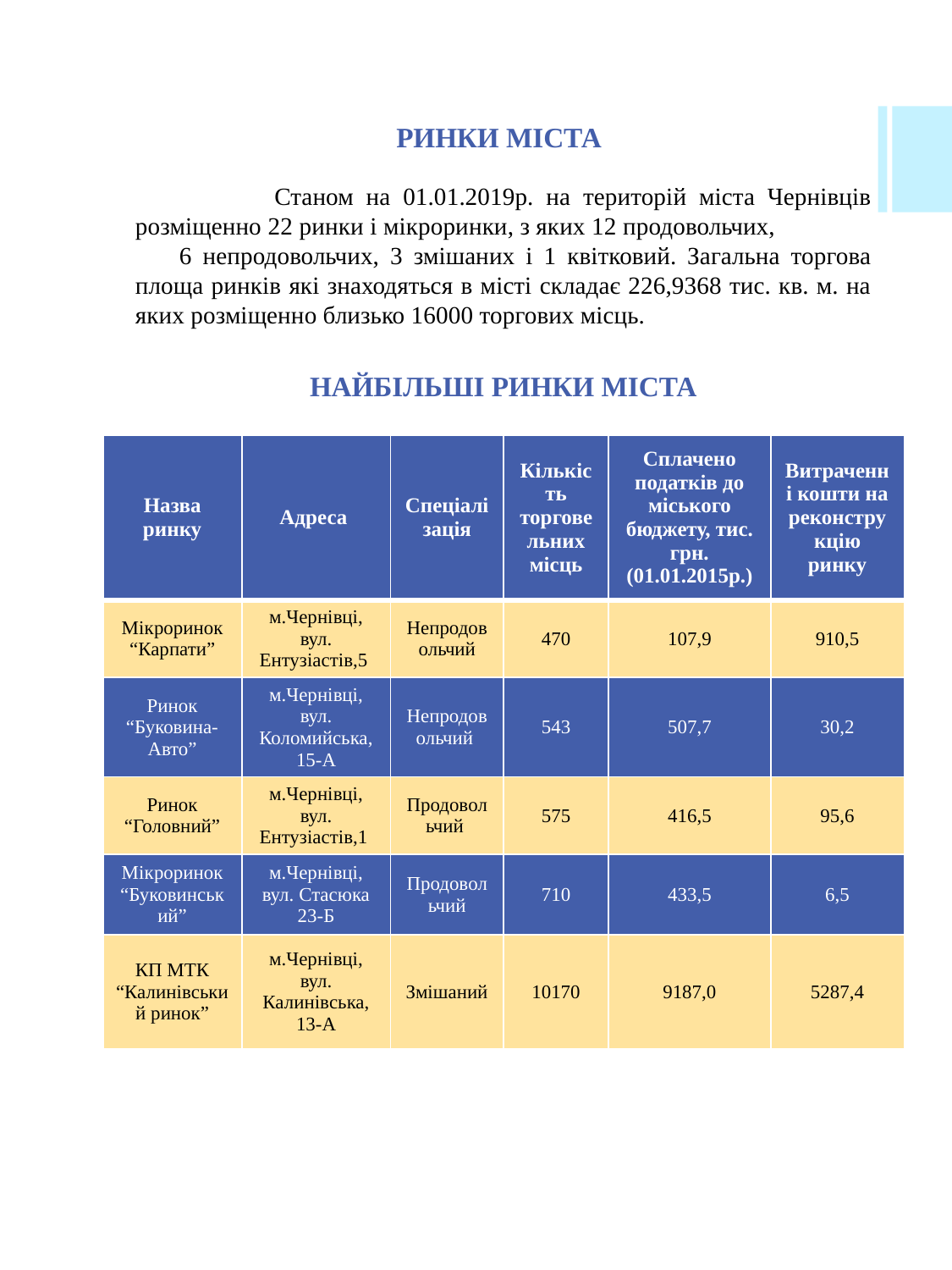

РИНКИ МІСТА
           Станом на 01.01.2019р. на територій міста Чернівців розміщенно 22 ринки і мікроринки, з яких 12 продовольчих,                    6 непродовольчих, 3 змішаних і 1 квітковий. Загальна торгова площа ринків які знаходяться в місті складає 226,9368 тис. кв. м. на яких розміщенно близько 16000 торгових місць.
# НАЙБІЛЬШІ РИНКИ МІСТА
| Назва ринку | Адреса | Спеціалізація | Кількість торговельних місць | Сплачено податків до міського бюджету, тис. грн. (01.01.2015р.) | Витраченні кошти на реконструкцію ринку |
| --- | --- | --- | --- | --- | --- |
| Мікроринок “Карпати” | м.Чернівці, вул. Ентузіастів,5 | Непродовольчий | 470 | 107,9 | 910,5 |
| Ринок “Буковина-Авто” | м.Чернівці, вул. Коломийська, 15-А | Непродовольчий | 543 | 507,7 | 30,2 |
| Ринок “Головний” | м.Чернівці, вул. Ентузіастів,1 | Продовольчий | 575 | 416,5 | 95,6 |
| Мікроринок “Буковинський” | м.Чернівці, вул. Стасюка 23-Б | Продовольчий | 710 | 433,5 | 6,5 |
| КП МТК “Калинівський ринок” | м.Чернівці, вул. Калинівська, 13-А | Змішаний | 10170 | 9187,0 | 5287,4 |